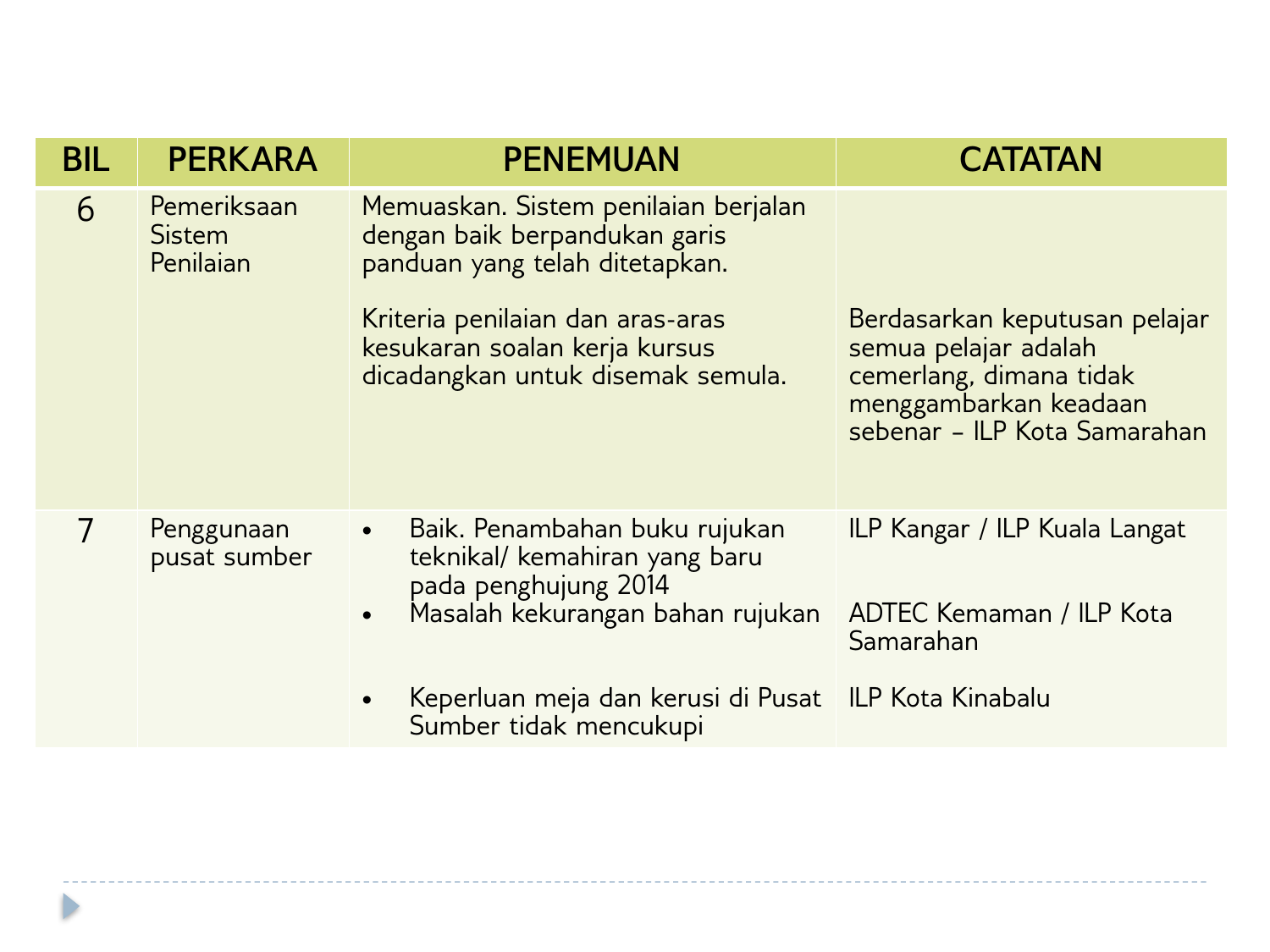

#
| BIL | PERKARA | PENEMUAN | CATATAN |
| --- | --- | --- | --- |
| 6 | Pemeriksaan Sistem Penilaian | Memuaskan. Sistem penilaian berjalan dengan baik berpandukan garis panduan yang telah ditetapkan. Kriteria penilaian dan aras-aras kesukaran soalan kerja kursus dicadangkan untuk disemak semula. | Berdasarkan keputusan pelajar semua pelajar adalah cemerlang, dimana tidak menggambarkan keadaan sebenar – ILP Kota Samarahan |
| 7 | Penggunaan pusat sumber | Baik. Penambahan buku rujukan teknikal/ kemahiran yang baru pada penghujung 2014 Masalah kekurangan bahan rujukan Keperluan meja dan kerusi di Pusat Sumber tidak mencukupi | ILP Kangar / ILP Kuala Langat ADTEC Kemaman / ILP Kota Samarahan ILP Kota Kinabalu |